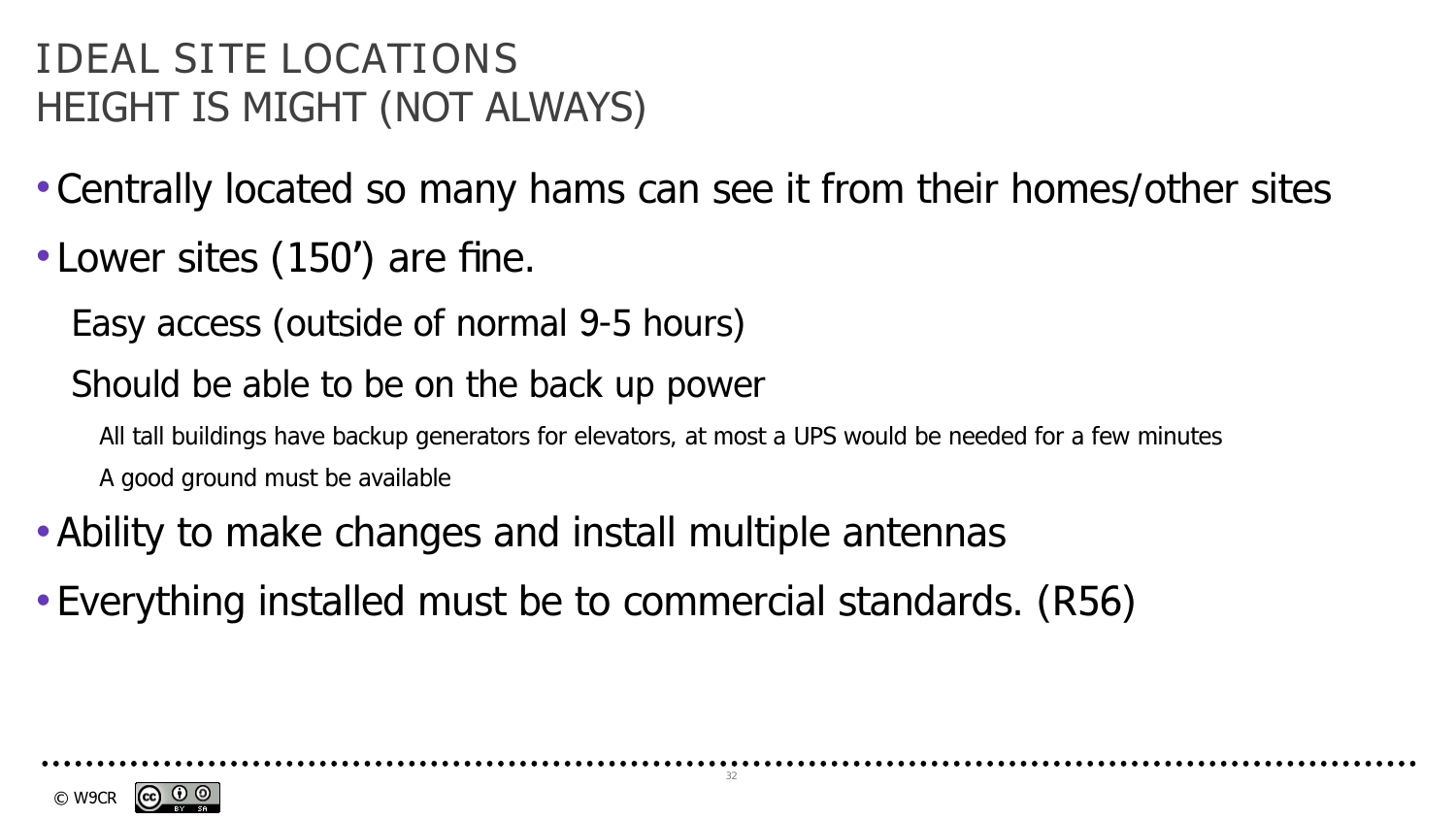

# IDEAL SITE LOCATIONS HEIGHT IS MIGHT (NOT ALWAYS)
Centrally located so many hams can see it from their homes/other sites
Lower sites (150’) are fine.
Easy access (outside of normal 9-5 hours)
Should be able to be on the back up power
All tall buildings have backup generators for elevators, at most a UPS would be needed for a few minutes
A good ground must be available
Ability to make changes and install multiple antennas
Everything installed must be to commercial standards. (R56)